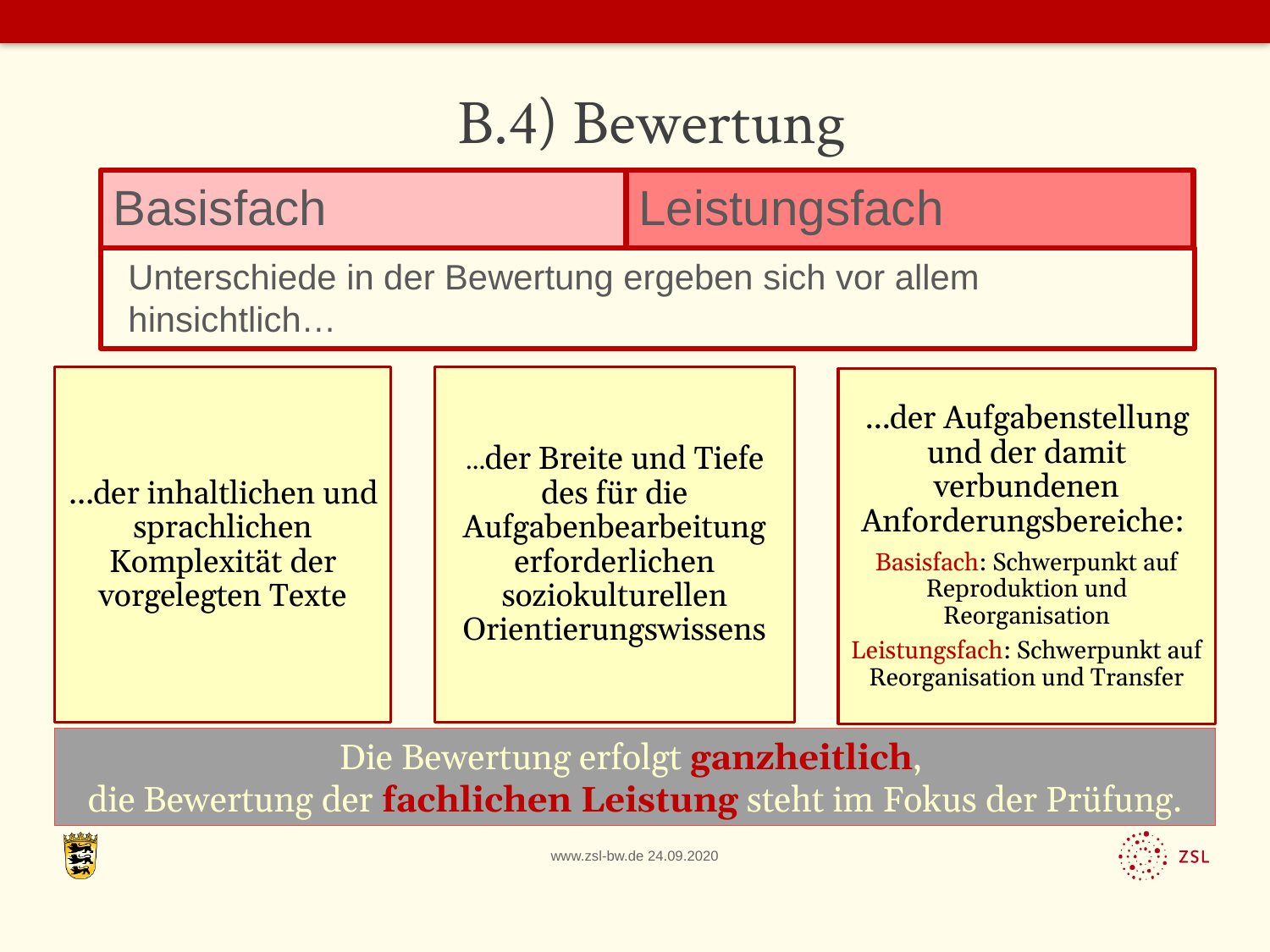

B.4) Bewertung
Basisfach

Leistungsfach

Unterschiede in der Bewertung ergeben sich vor allem hinsichtlich…

…der inhaltlichen und sprachlichen Komplexität der vorgelegten Texte

…der Breite und Tiefe des für die Aufgabenbearbeitung erforderlichen soziokulturellen Orientierungswissens

…der Aufgabenstellung und der damit verbundenen Anforderungsbereiche:
Basisfach: Schwerpunkt auf Reproduktion und Reorganisation
Leistungsfach: Schwerpunkt auf Reorganisation und Transfer
Die Bewertung erfolgt ganzheitlich,
die Bewertung der fachlichen Leistung steht im Fokus der Prüfung.